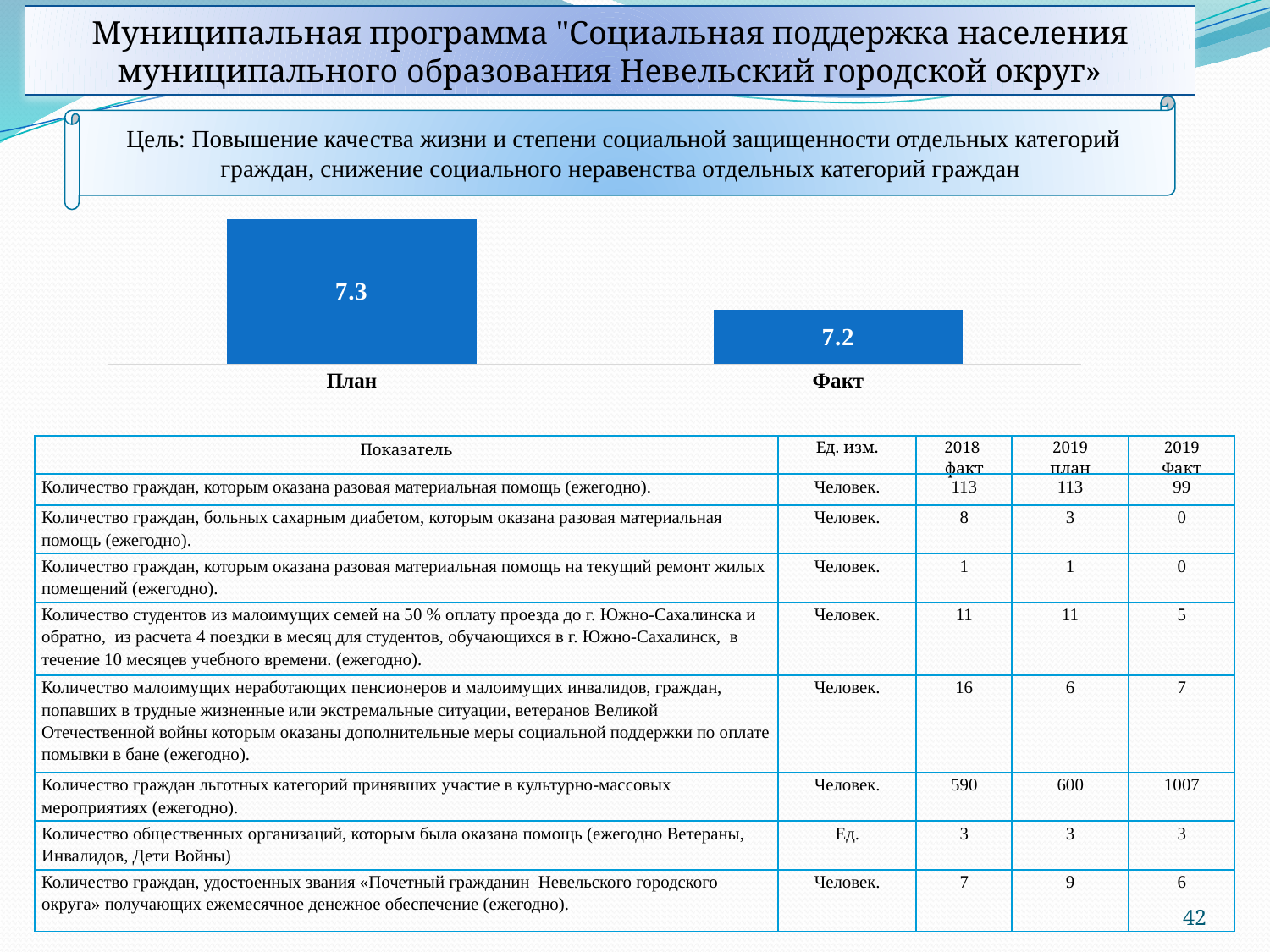

Муниципальная программа "Социальная поддержка населения
муниципального образования Невельский городской округ»
Цель: Повышение качества жизни и степени социальной защищенности отдельных категорий граждан, снижение социального неравенства отдельных категорий граждан

### Chart

| Category | Областной бюджет | Столбец1 |
|---|---|---|
| План | 7.3 | None |
| Факт | 7.2 | None |
| Показатель | Ед. изм. | 2018 факт | 2019 план | 2019 Факт |
| --- | --- | --- | --- | --- |
| Количество граждан, которым оказана разовая материальная помощь (ежегодно). | Человек. | 113 | 113 | 99 |
| Количество граждан, больных сахарным диабетом, которым оказана разовая материальная помощь (ежегодно). | Человек. | 8 | 3 | 0 |
| Количество граждан, которым оказана разовая материальная помощь на текущий ремонт жилых помещений (ежегодно). | Человек. | 1 | 1 | 0 |
| Количество студентов из малоимущих семей на 50 % оплату проезда до г. Южно-Сахалинска и обратно, из расчета 4 поездки в месяц для студентов, обучающихся в г. Южно-Сахалинск, в течение 10 месяцев учебного времени. (ежегодно). | Человек. | 11 | 11 | 5 |
| Количество малоимущих неработающих пенсионеров и малоимущих инвалидов, граждан, попавших в трудные жизненные или экстремальные ситуации, ветеранов Великой Отечественной войны которым оказаны дополнительные меры социальной поддержки по оплате помывки в бане (ежегодно). | Человек. | 16 | 6 | 7 |
| Количество граждан льготных категорий принявших участие в культурно-массовых мероприятиях (ежегодно). | Человек. | 590 | 600 | 1007 |
| Количество общественных организаций, которым была оказана помощь (ежегодно Ветераны, Инвалидов, Дети Войны) | Ед. | 3 | 3 | 3 |
| Количество граждан, удостоенных звания «Почетный гражданин Невельского городского округа» получающих ежемесячное денежное обеспечение (ежегодно). | Человек. | 7 | 9 | 6 |
42